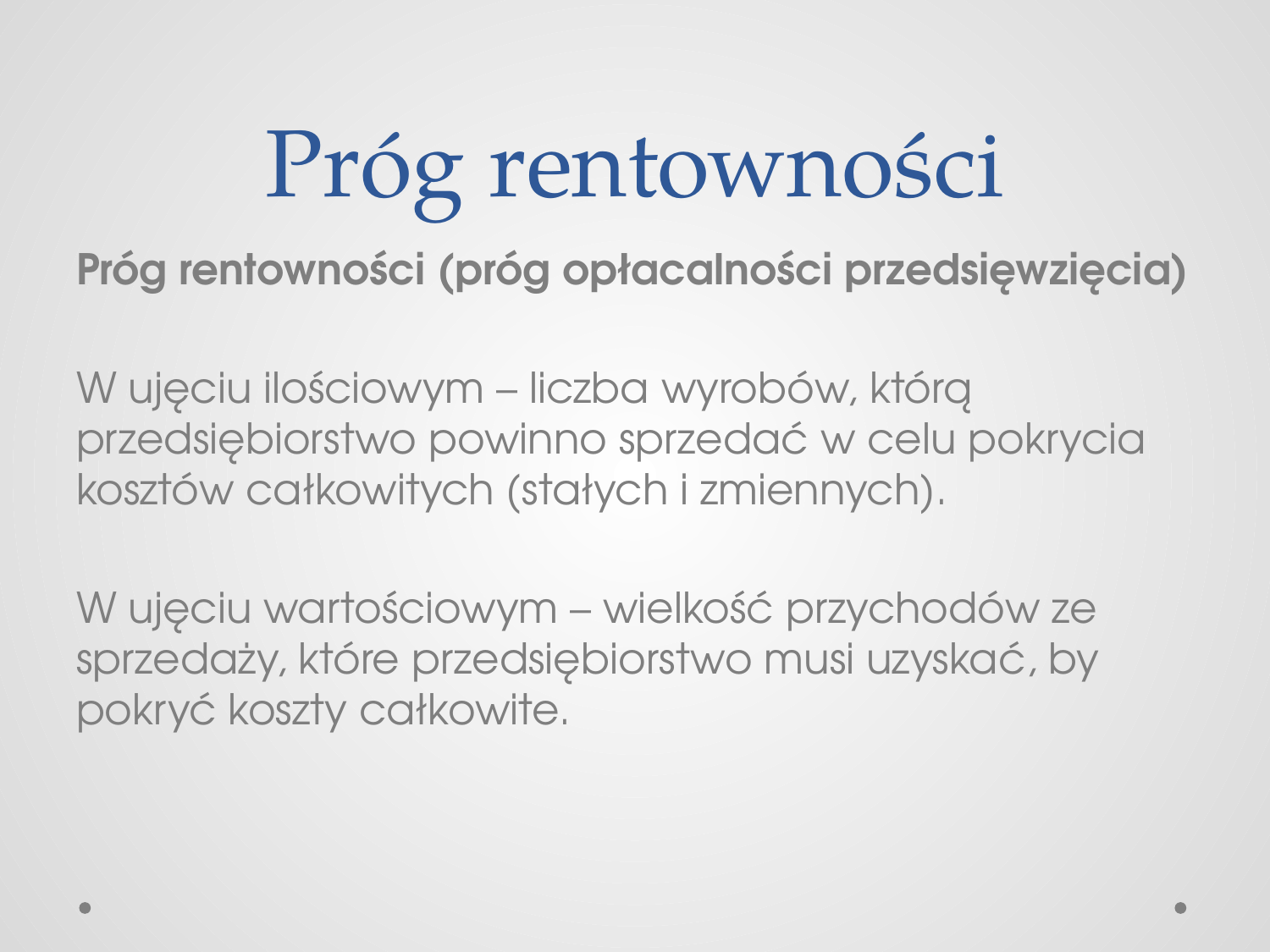

# Próg rentowności
Próg rentowności (próg opłacalności przedsięwzięcia)

W ujęciu ilościowym – liczba wyrobów, którą przedsiębiorstwo powinno sprzedać w celu pokrycia kosztów całkowitych (stałych i zmiennych).

W ujęciu wartościowym – wielkość przychodów ze sprzedaży, które przedsiębiorstwo musi uzyskać, by pokryć koszty całkowite.